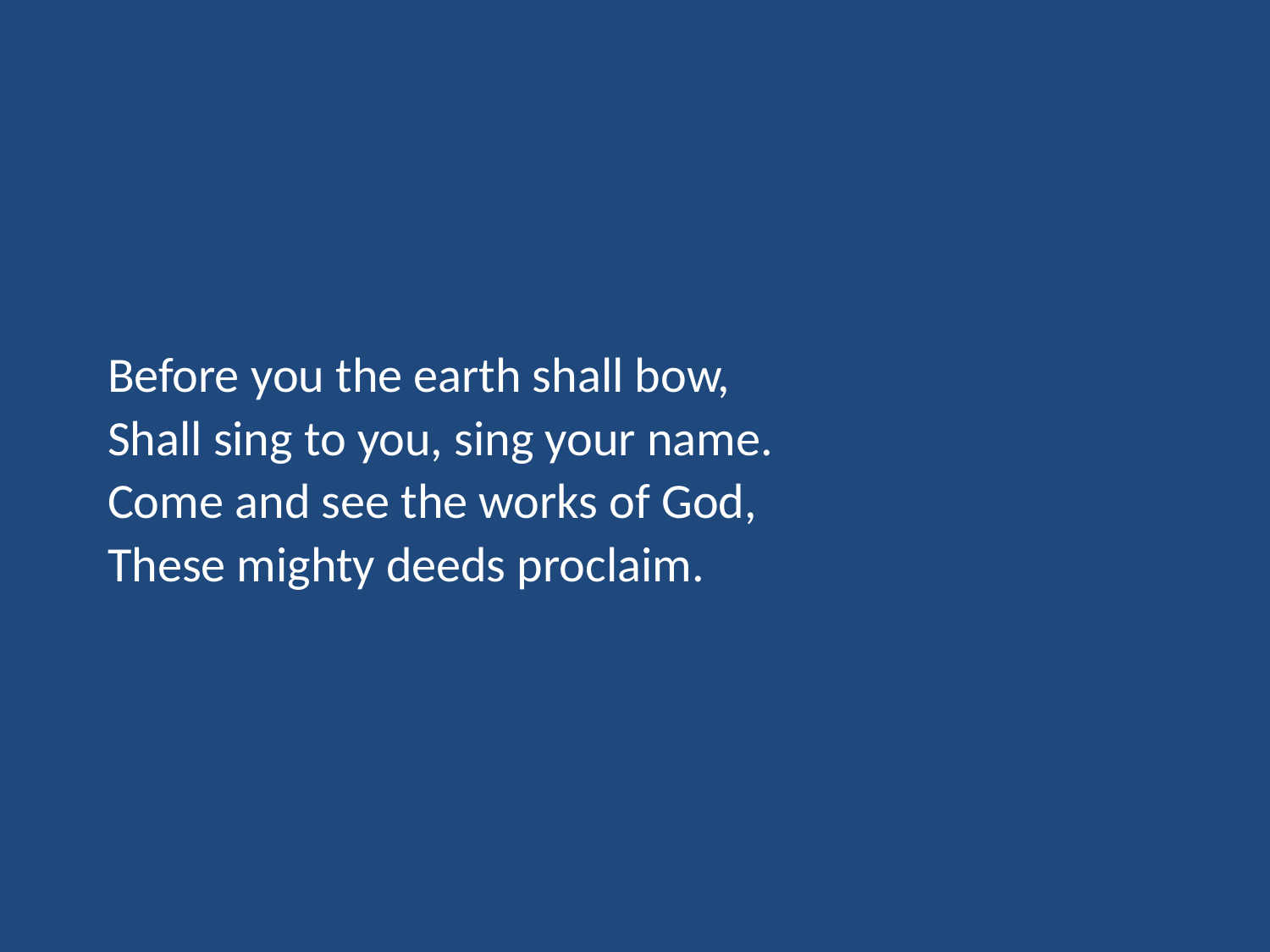

Before you the earth shall bow,
Shall sing to you, sing your name.
Come and see the works of God,
These mighty deeds proclaim.